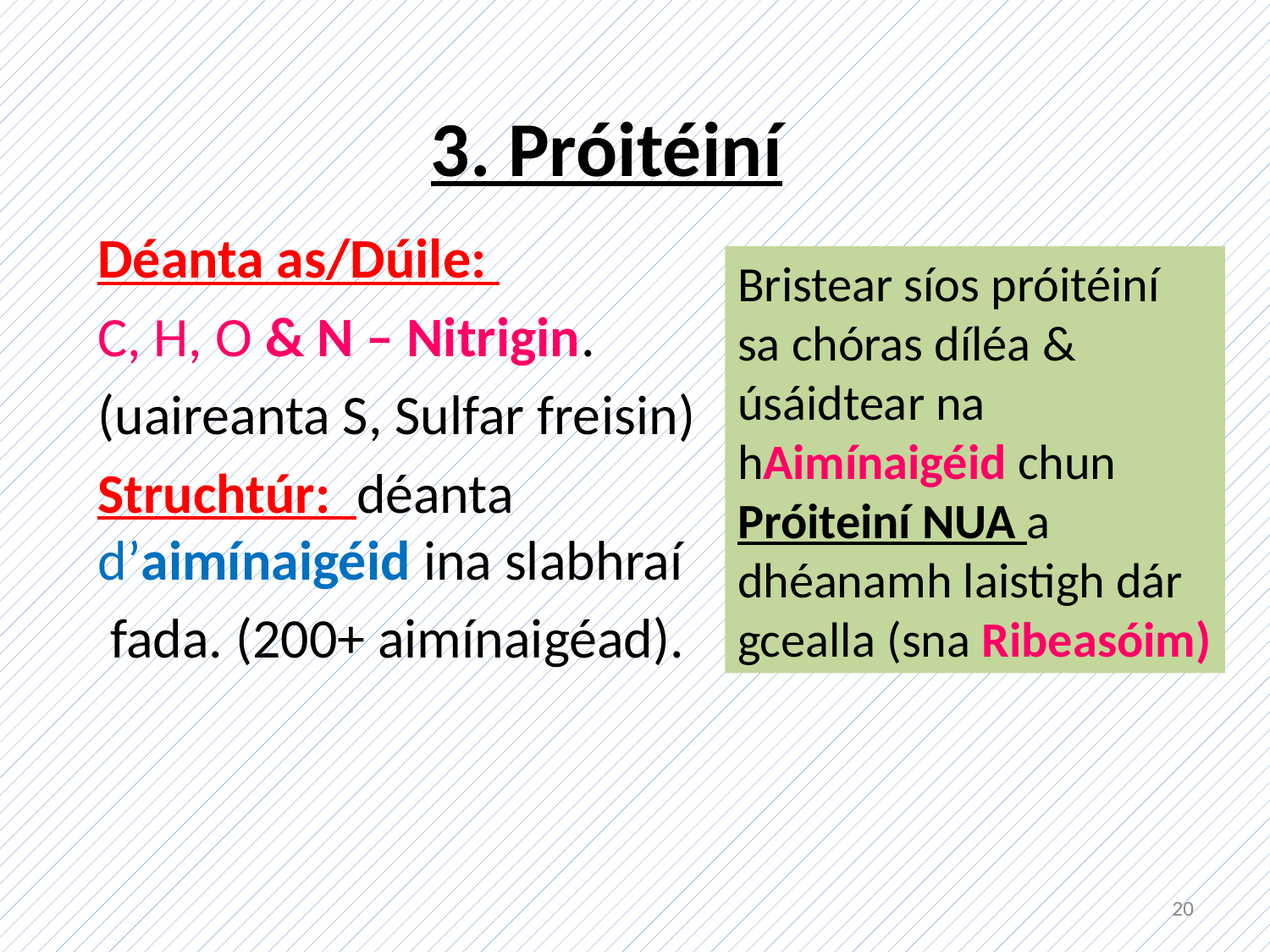

# 3. Próitéiní
Déanta as/Dúile:
C, H, O & N – Nitrigin.
(uaireanta S, Sulfar freisin)
Struchtúr:  déanta d’aimínaigéid ina slabhraí
 fada. (200+ aimínaigéad).

Bristear síos próitéiní sa chóras díléa & úsáidtear na hAimínaigéid chun Próiteiní NUA a dhéanamh laistigh dár gcealla (sna Ribeasóim)
20